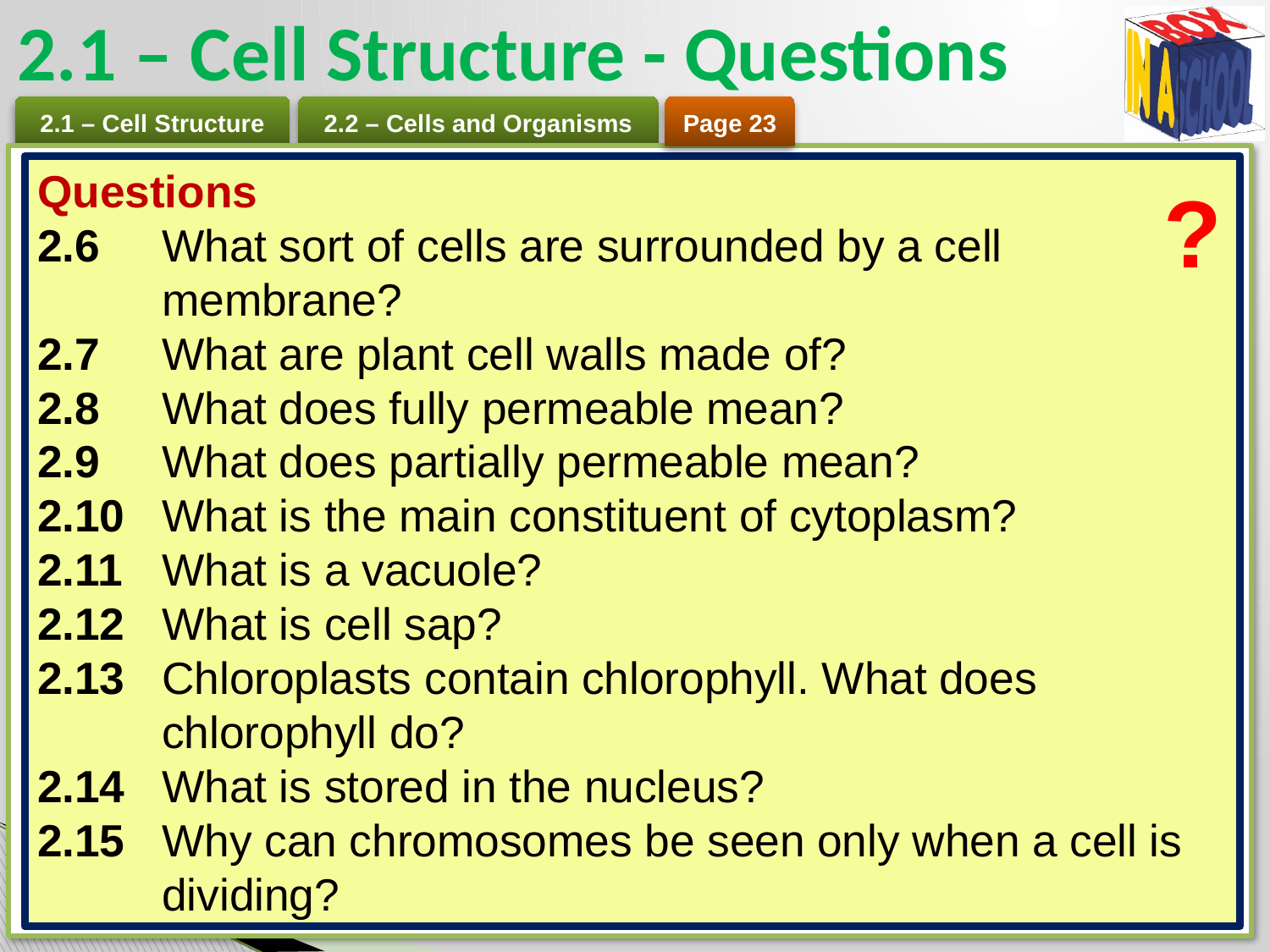

# 2.1 – Cell Structure - Questions
Page 23
Questions
2.6 	What sort of cells are surrounded by a cell membrane?
2.7 	What are plant cell walls made of?
2.8 	What does fully permeable mean?
2.9 	What does partially permeable mean?
2.10 	What is the main constituent of cytoplasm?
2.11 	What is a vacuole?
2.12 	What is cell sap?
2.13 	Chloroplasts contain chlorophyll. What does chlorophyll do?
2.14 	What is stored in the nucleus?
2.15 	Why can chromosomes be seen only when a cell is dividing?
?